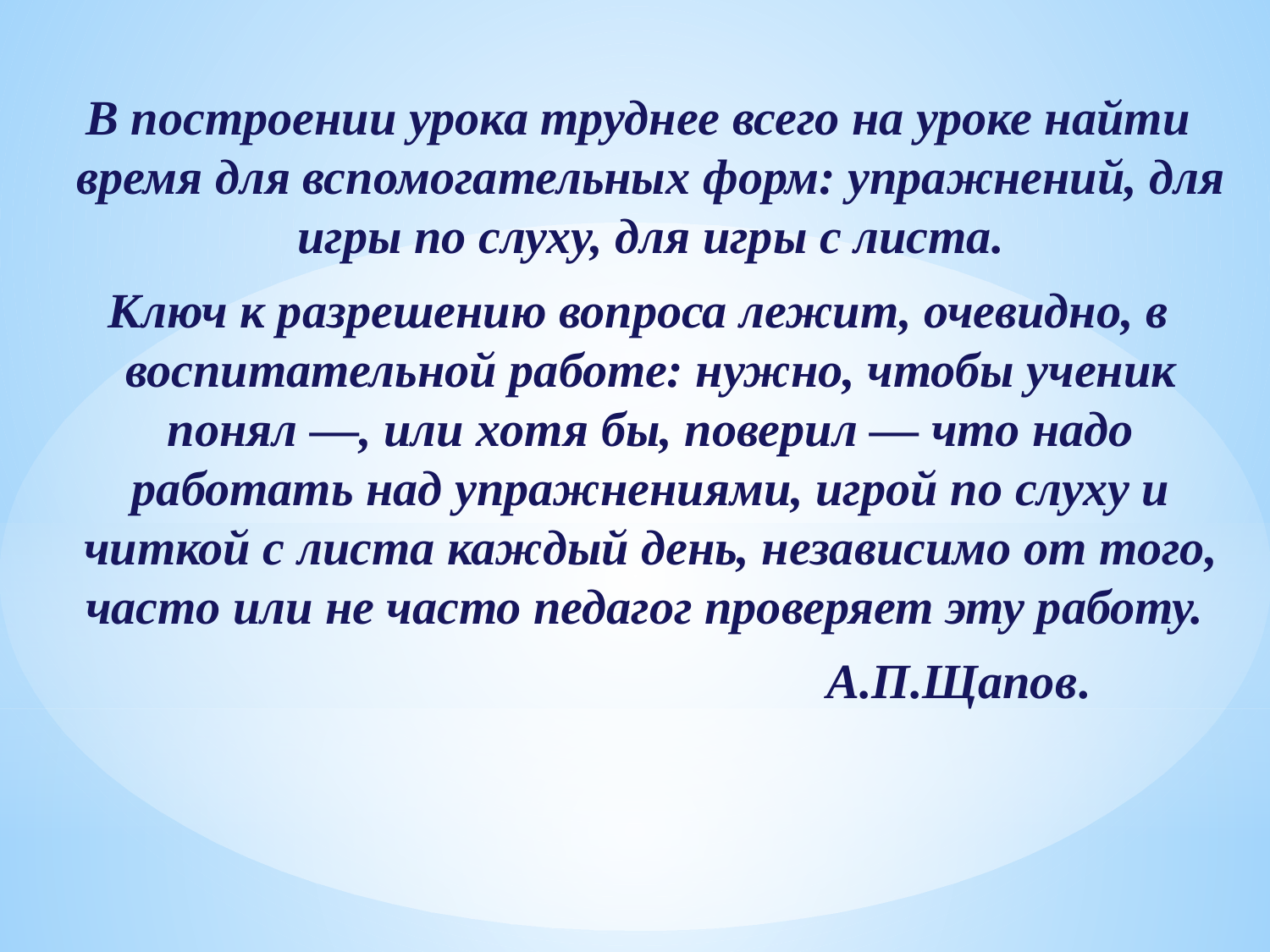

В построении урока труднее всего на уроке найти время для вспомогательных форм: упражнений, для игры по слуху, для игры с листа.
Ключ к разрешению вопроса лежит, очевидно, в воспитательной работе: нужно, чтобы ученик понял —, или хотя бы, поверил — что надо работать над упражнениями, игрой по слуху и читкой с листа каждый день, независимо от того, часто или не часто педагог проверяет эту работу.
                                                             А.П.Щапов.